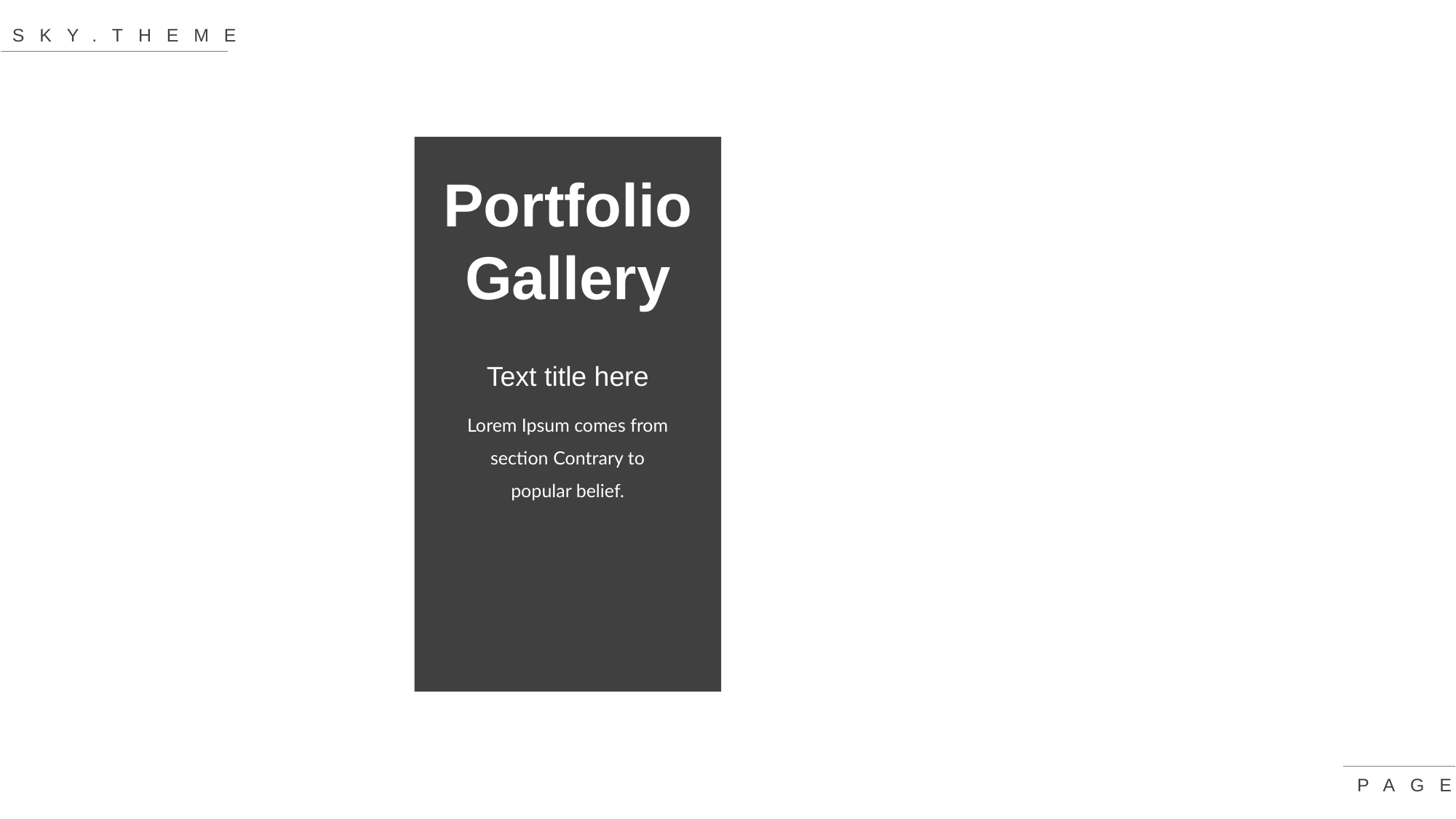

Portfolio
Gallery
Text title here
Lorem Ipsum comes from section Contrary to popular belief.